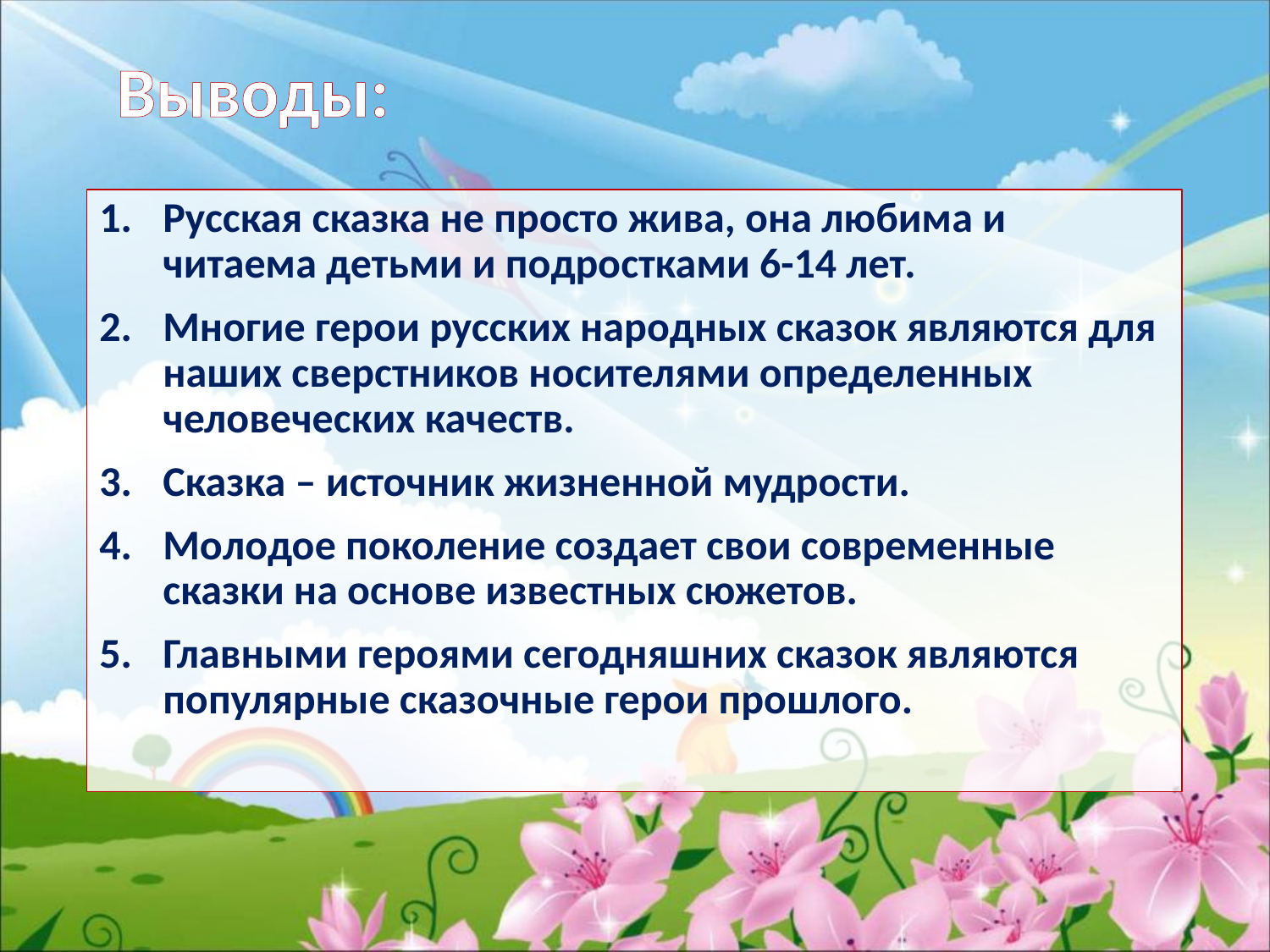

Выводы:
Русская сказка не просто жива, она любима и читаема детьми и подростками 6-14 лет.
Многие герои русских народных сказок являются для наших сверстников носителями определенных человеческих качеств.
Сказка – источник жизненной мудрости.
Молодое поколение создает свои современные сказки на основе известных сюжетов.
Главными героями сегодняшних сказок являются популярные сказочные герои прошлого.